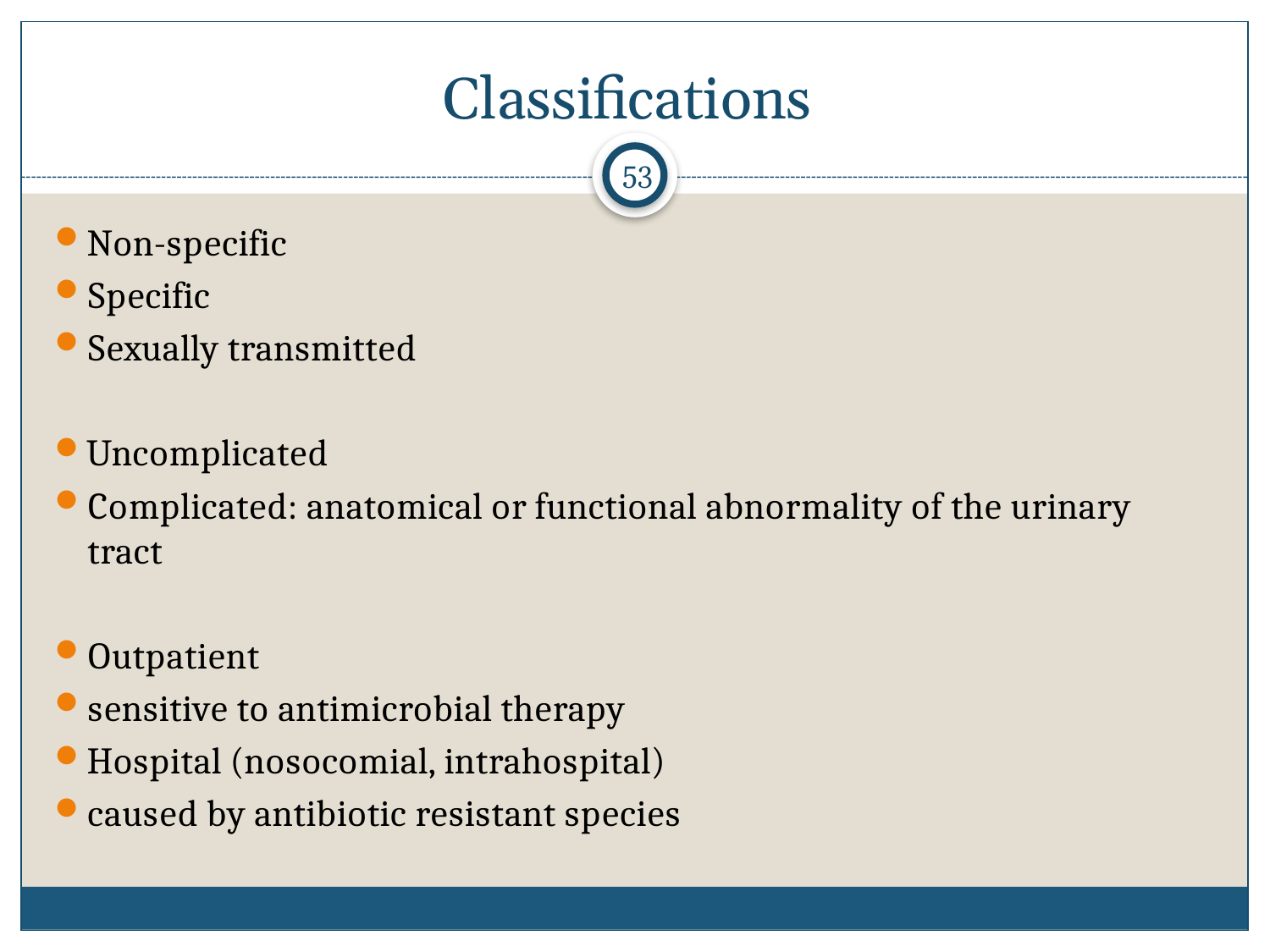

# Classifications
53
Non-specific
Specific
Sexually transmitted

Uncomplicated
Complicated: anatomical or functional abnormality of the urinary tract

Outpatient
sensitive to antimicrobial therapy
Hospital (nosocomial, intrahospital)
caused by antibiotic resistant species